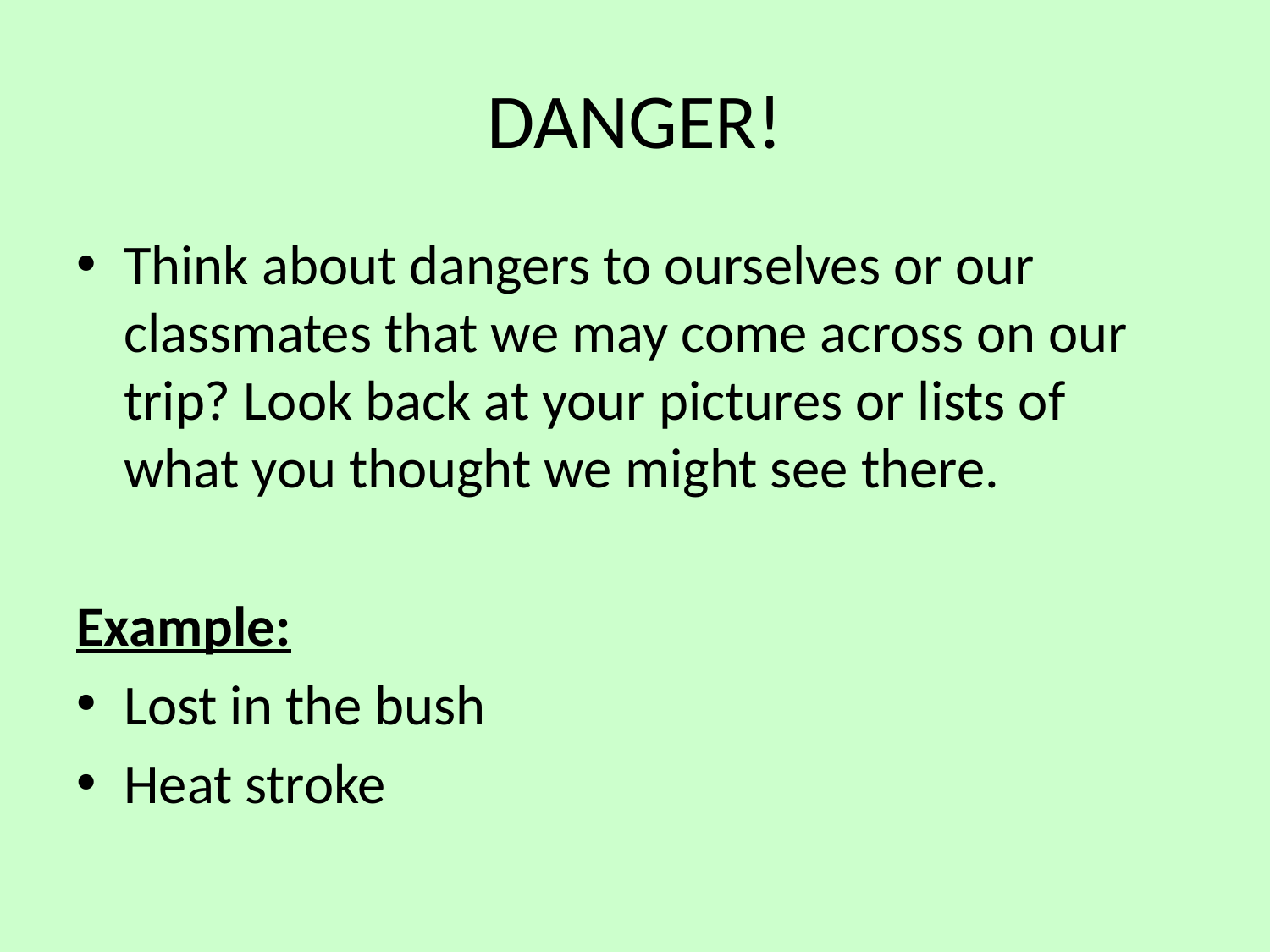

# DANGER!
Think about dangers to ourselves or our classmates that we may come across on our trip? Look back at your pictures or lists of what you thought we might see there.

Example:
Lost in the bush
Heat stroke